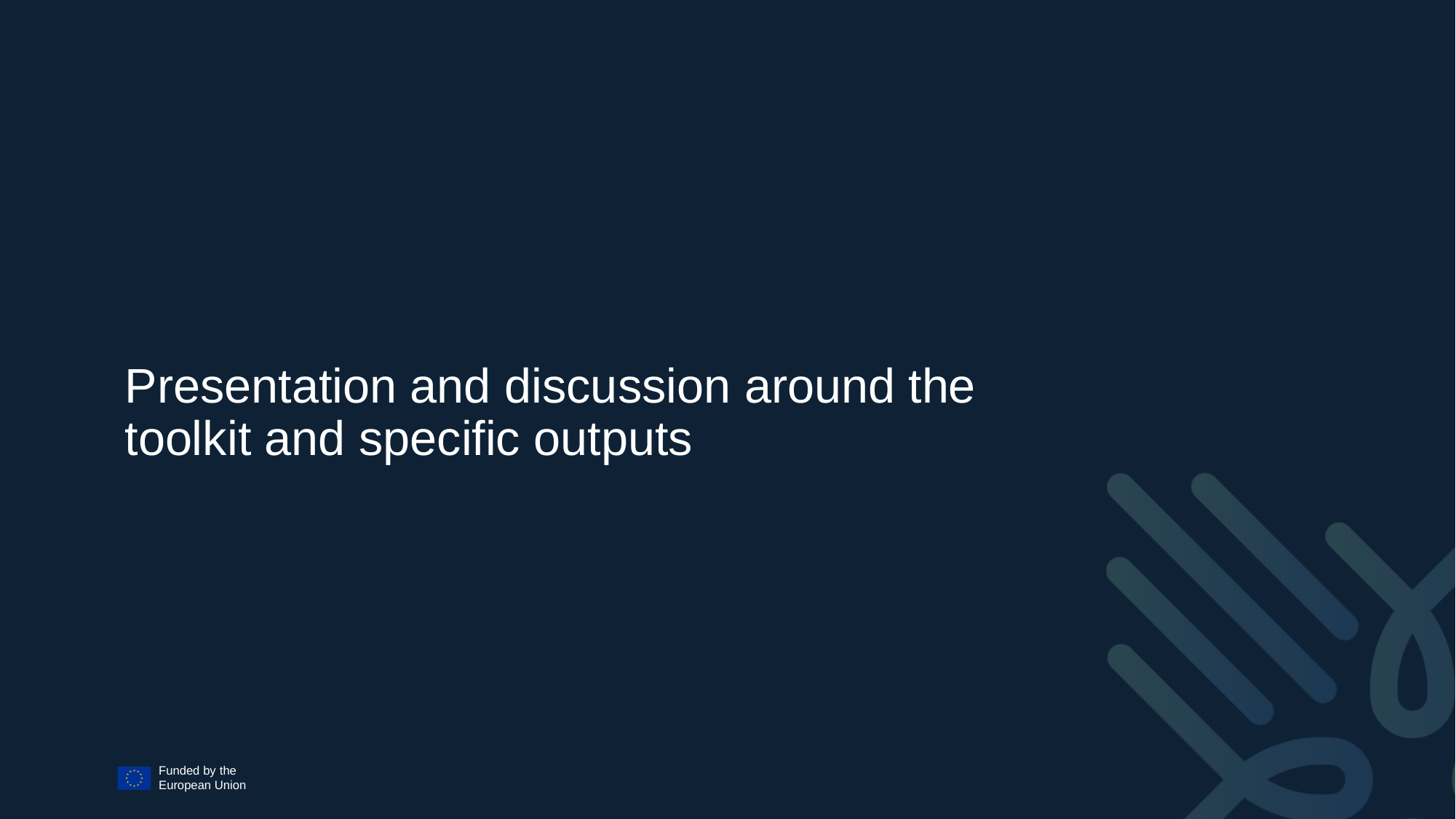

# Presentation and discussion around the toolkit and specific outputs